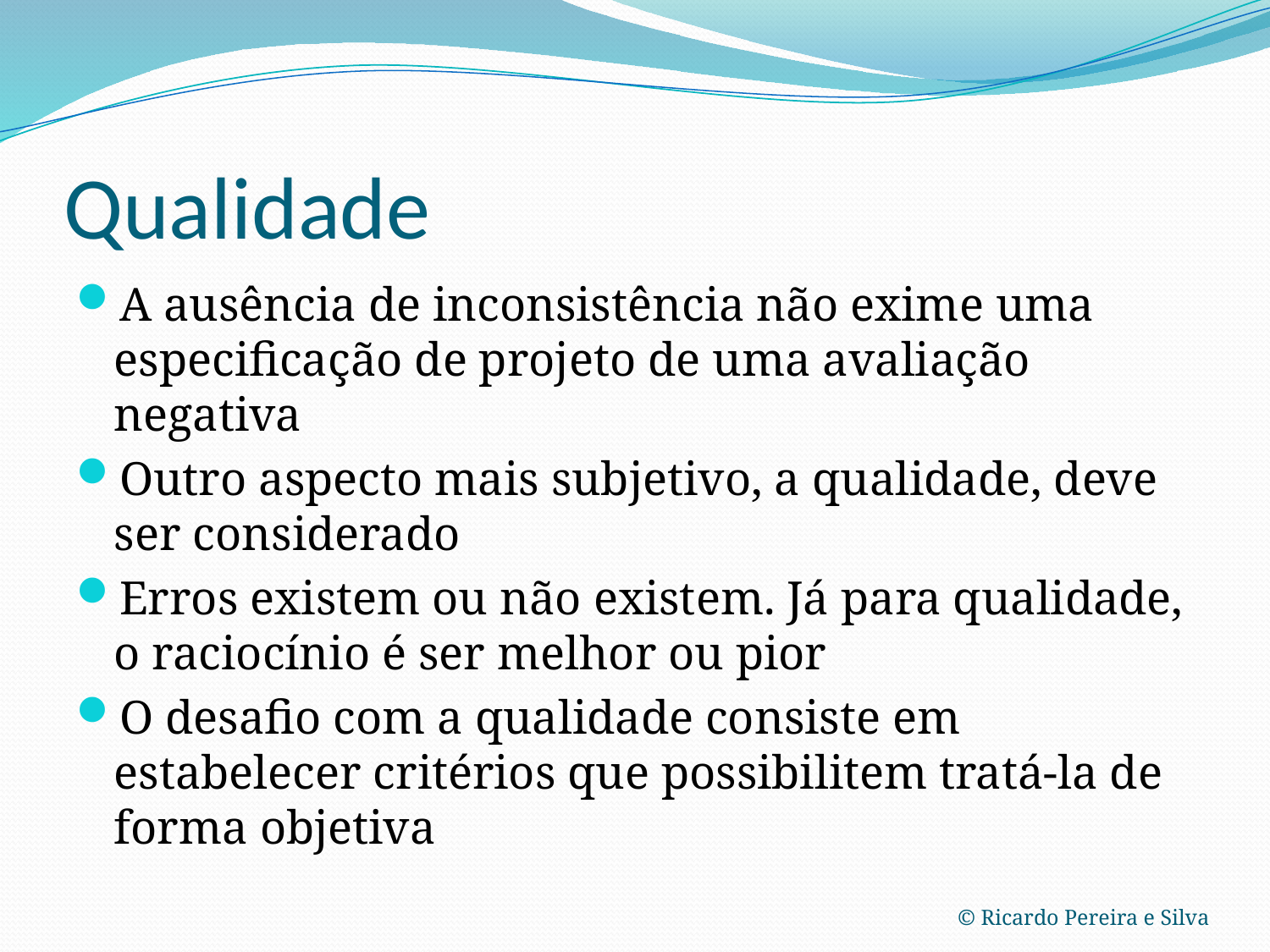

# Qualidade
A ausência de inconsistência não exime uma especificação de projeto de uma avaliação negativa
Outro aspecto mais subjetivo, a qualidade, deve ser considerado
Erros existem ou não existem. Já para qualidade, o raciocínio é ser melhor ou pior
O desafio com a qualidade consiste em estabelecer critérios que possibilitem tratá-la de forma objetiva
© Ricardo Pereira e Silva